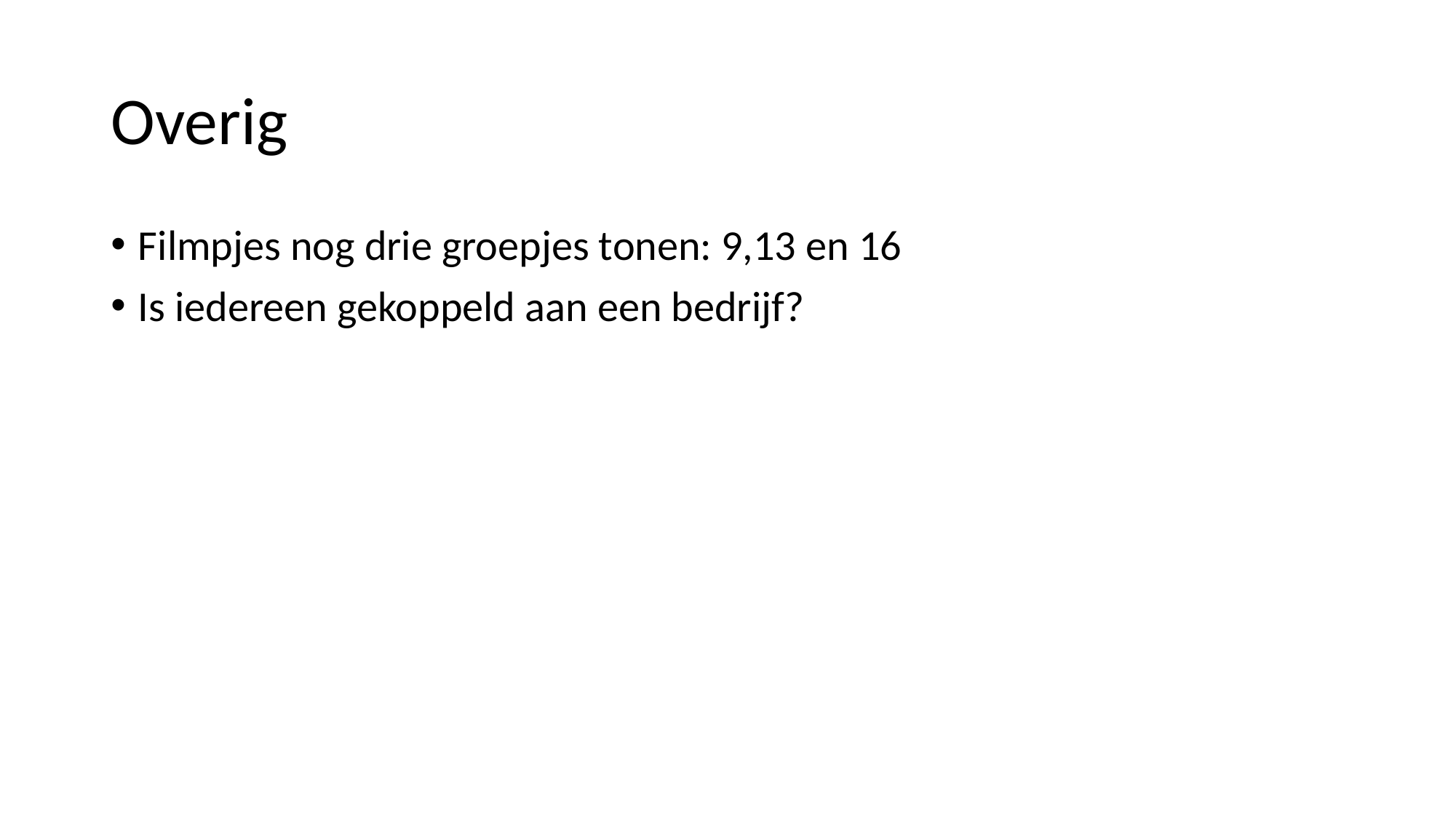

# Overig
Filmpjes nog drie groepjes tonen: 9,13 en 16
Is iedereen gekoppeld aan een bedrijf?